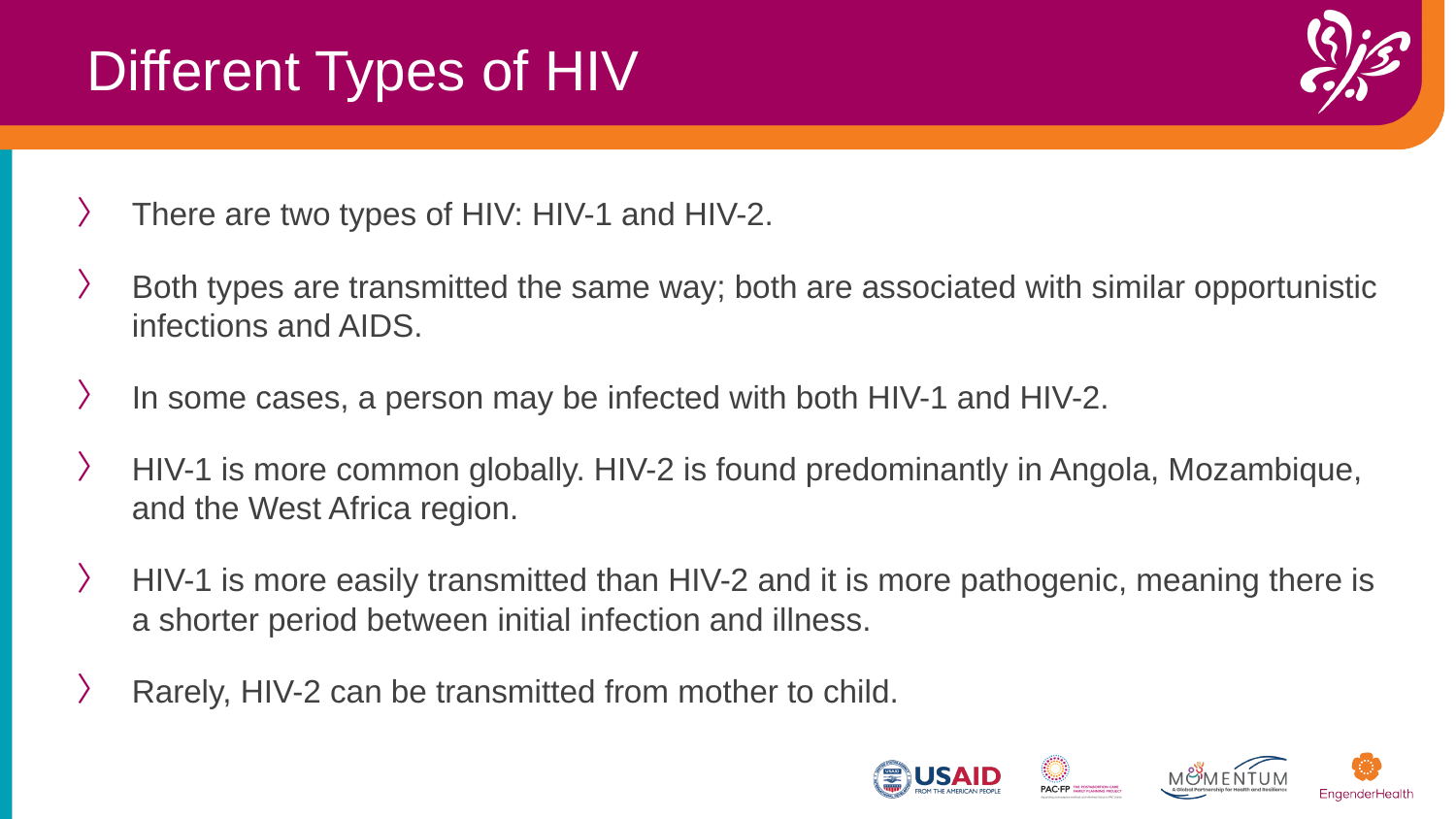

Different Types of HIV
There are two types of HIV: HIV-1 and HIV-2. ​
Both types are transmitted the same way; both are associated with similar opportunistic infections and AIDS. ​
In some cases, a person may be infected with both HIV-1 and HIV-2. ​
HIV-1 is more common globally. HIV-2 is found predominantly in Angola, Mozambique, and the West Africa region. ​
HIV-1 is more easily transmitted than HIV-2 and it is more pathogenic, meaning there is a shorter period between initial infection and illness. ​
Rarely, HIV-2 can be transmitted from mother to child.​